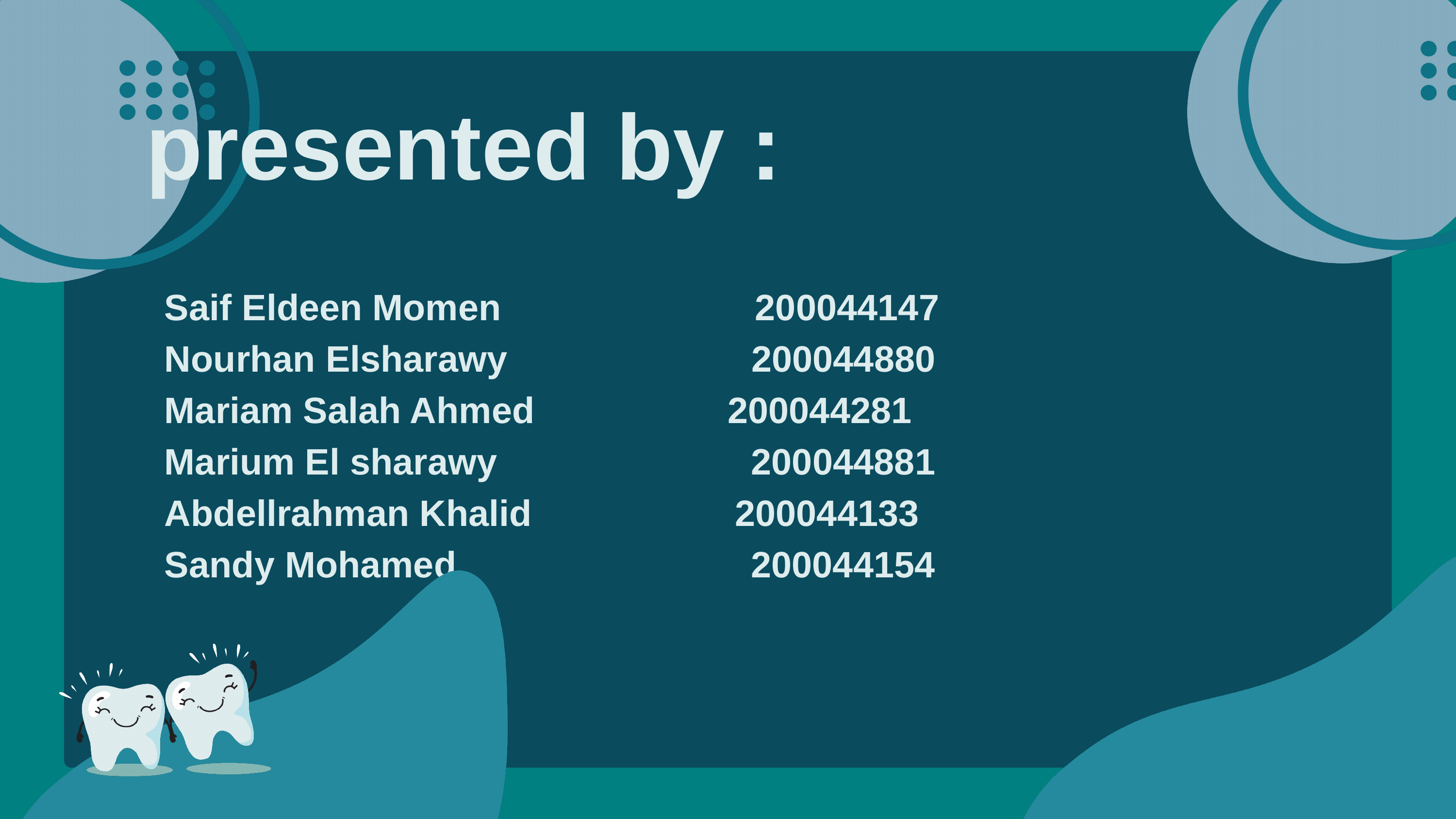

presented by :
Saif Eldeen Momen                         200044147
Nourhan Elsharawy                        200044880
Mariam Salah Ahmed                   200044281
Marium El sharawy                         200044881
Abdellrahman Khalid                    200044133
Sandy Mohamed                             200044154